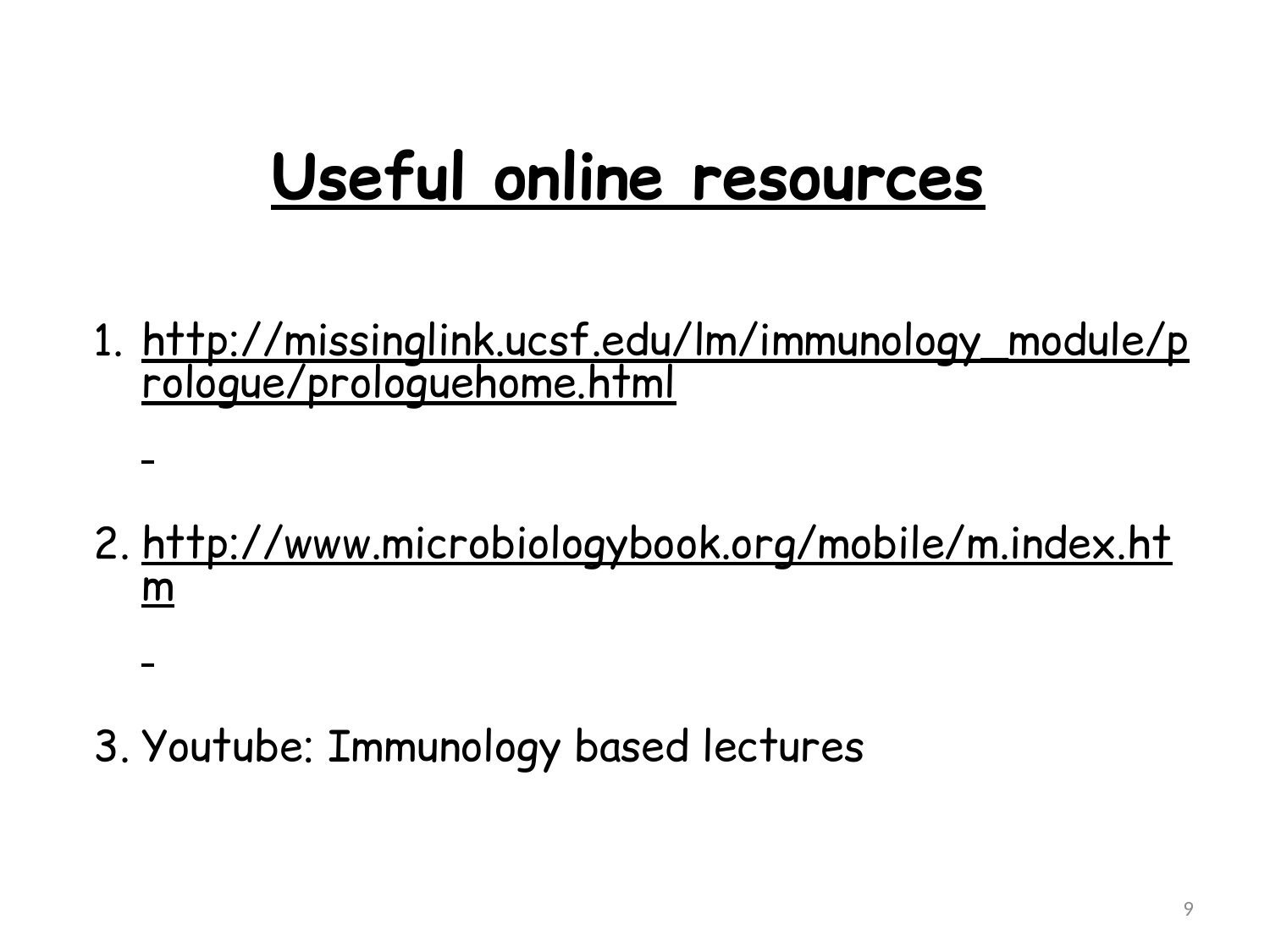

Useful online resources

http://missinglink.ucsf.edu/lm/immunology_module/prologue/prologuehome.html

http://www.microbiologybook.org/mobile/m.index.htm

Youtube: Immunology based lectures

9